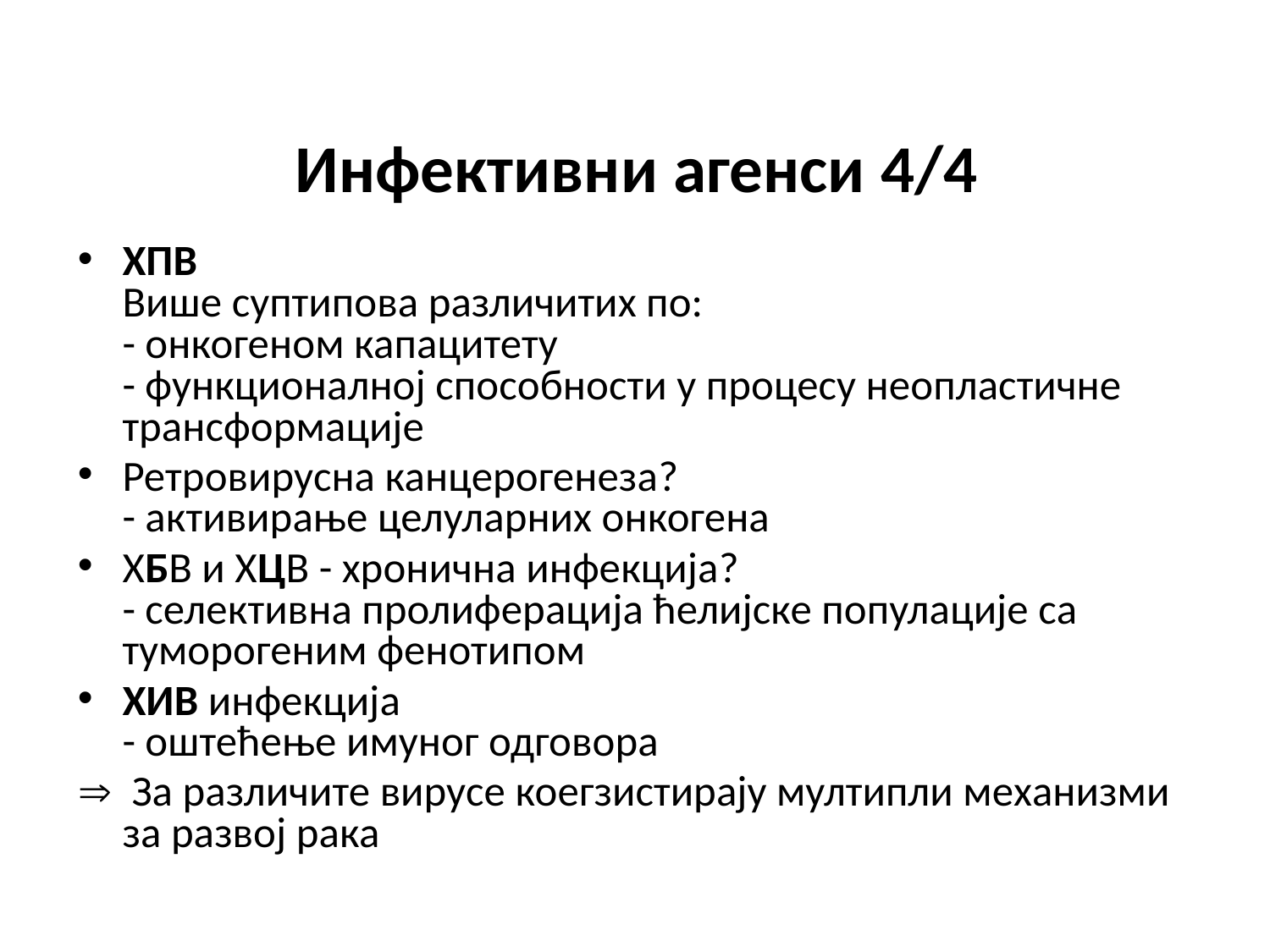

# Инфективни агенси 4/4
ХПВ
Више суптипова различитих по:
- онкогеном капацитету
- функционалној способности у процесу неопластичне трансформације
Ретровирусна канцерогенеза?
- активирање целуларних онкогена
ХБВ и ХЦВ - хронична инфекција?
- селективна пролиферација ћелијске популације са туморогеним фенотипом
ХИВ инфекција
- оштећење имуног одговора
⇒  За различите вирусе коегзистирају мултипли механизми за развој рака